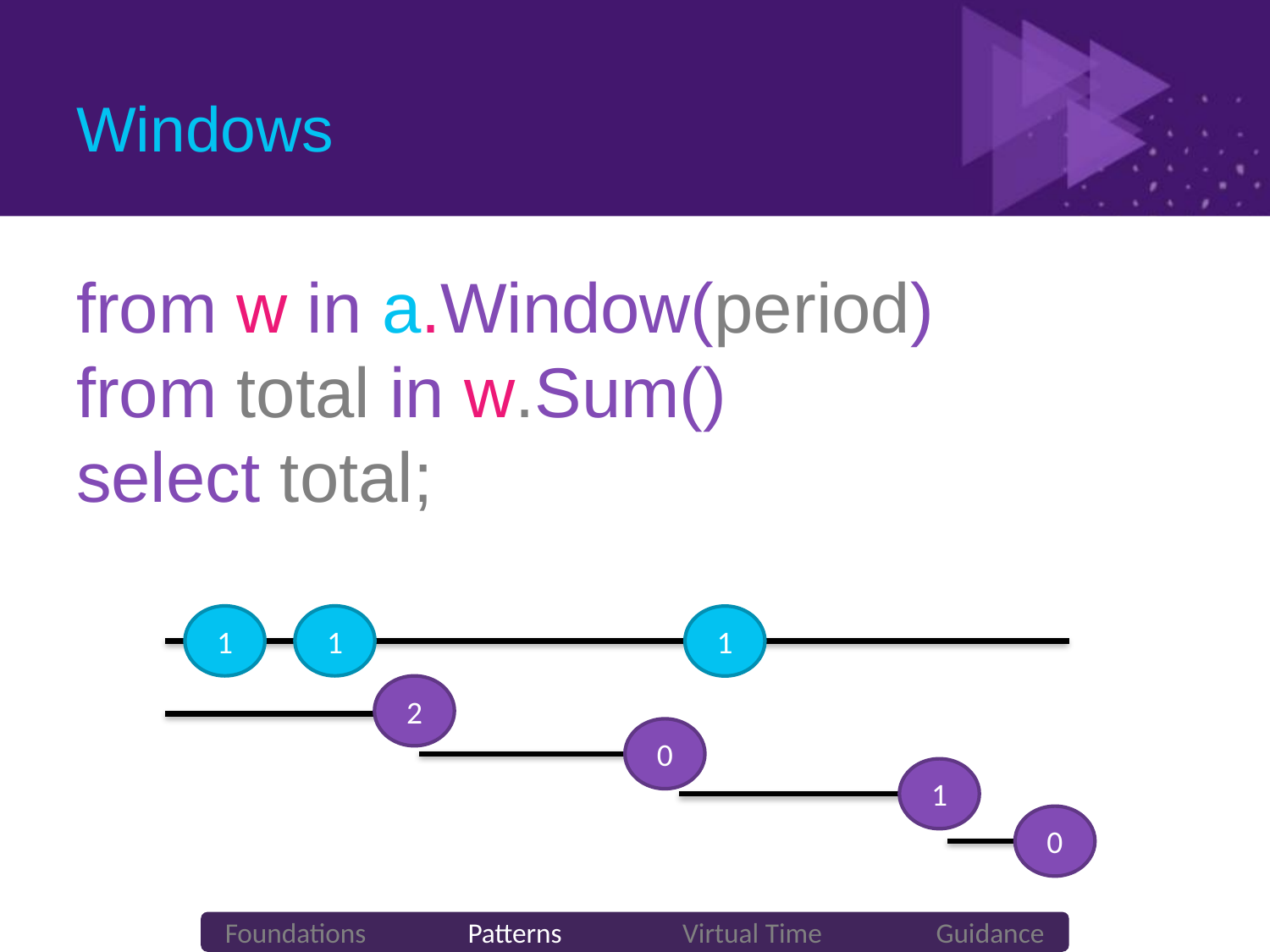

# Windows
from w in a.Window(period)
from total in w.Sum()
select total;
1
1
1
2
0
1
0
Foundations                Patterns                   Virtual Time                  Guidance